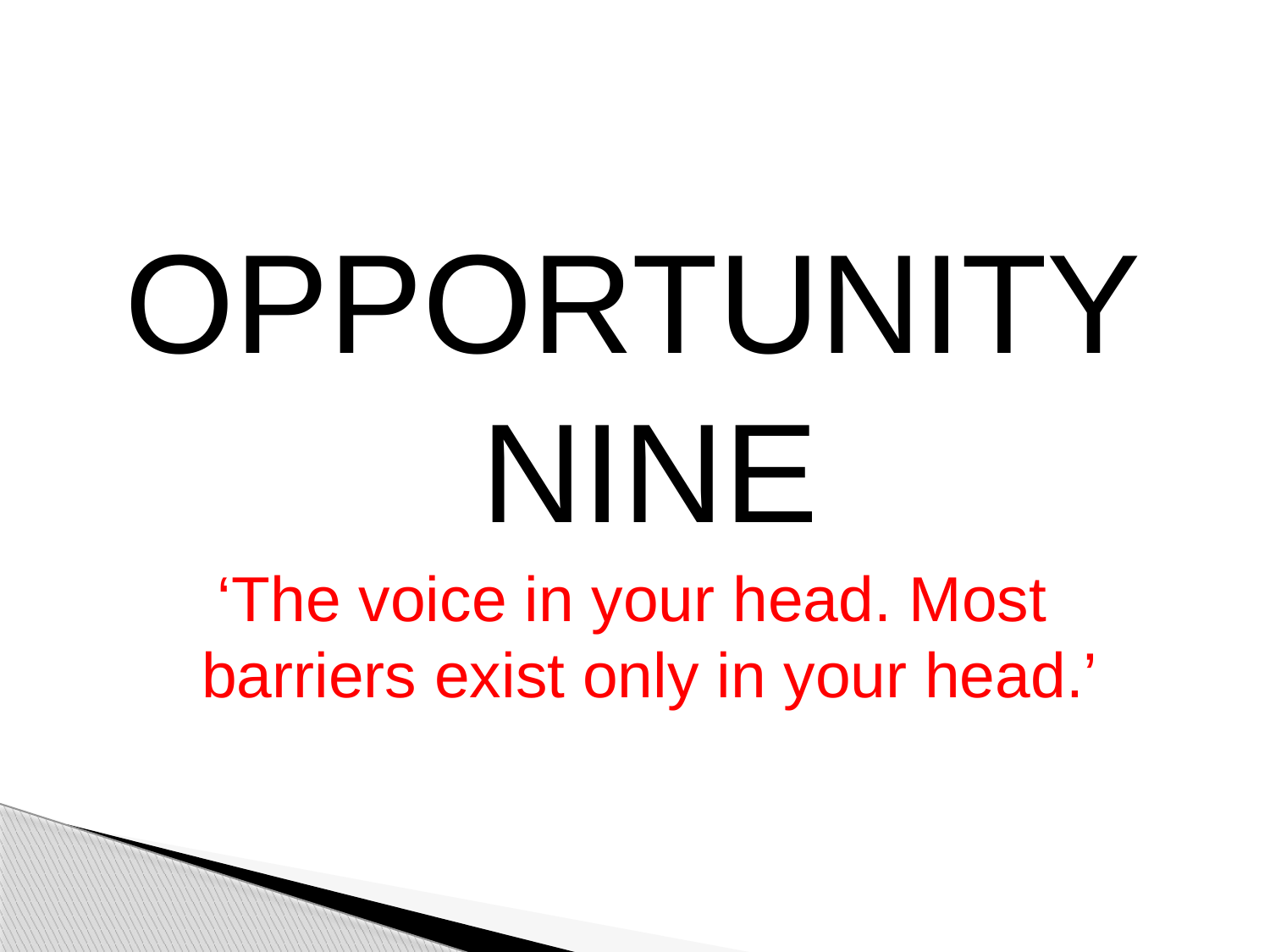

#
OPPORTUNITY NINE
‘The voice in your head. Most barriers exist only in your head.’